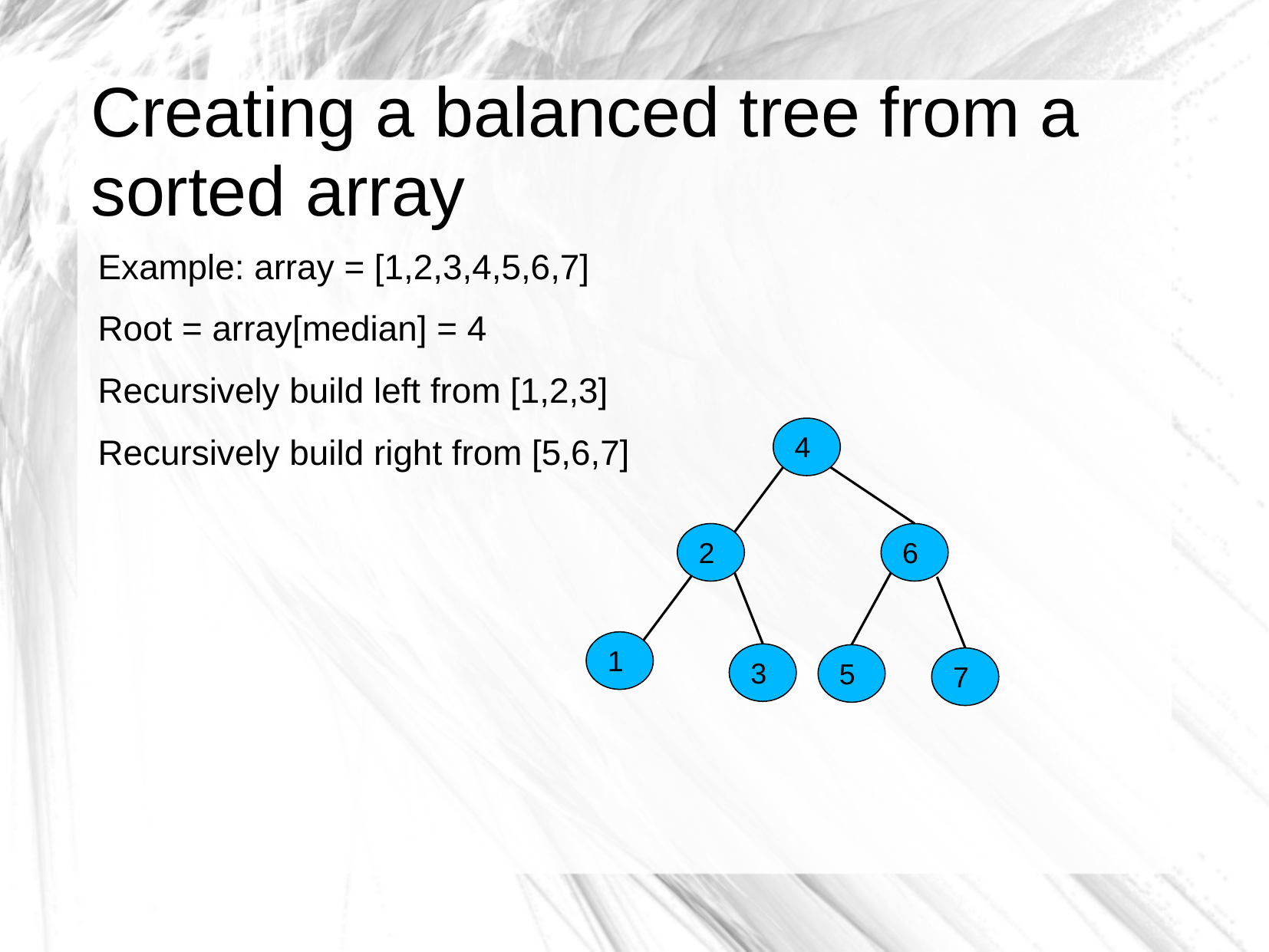

# Creating a balanced tree from a sorted array
Example: array = [1,2,3,4,5,6,7]
Root = array[median] = 4
Recursively build left from [1,2,3]
Recursively build right from [5,6,7]

4
2
6
1
3
5
7